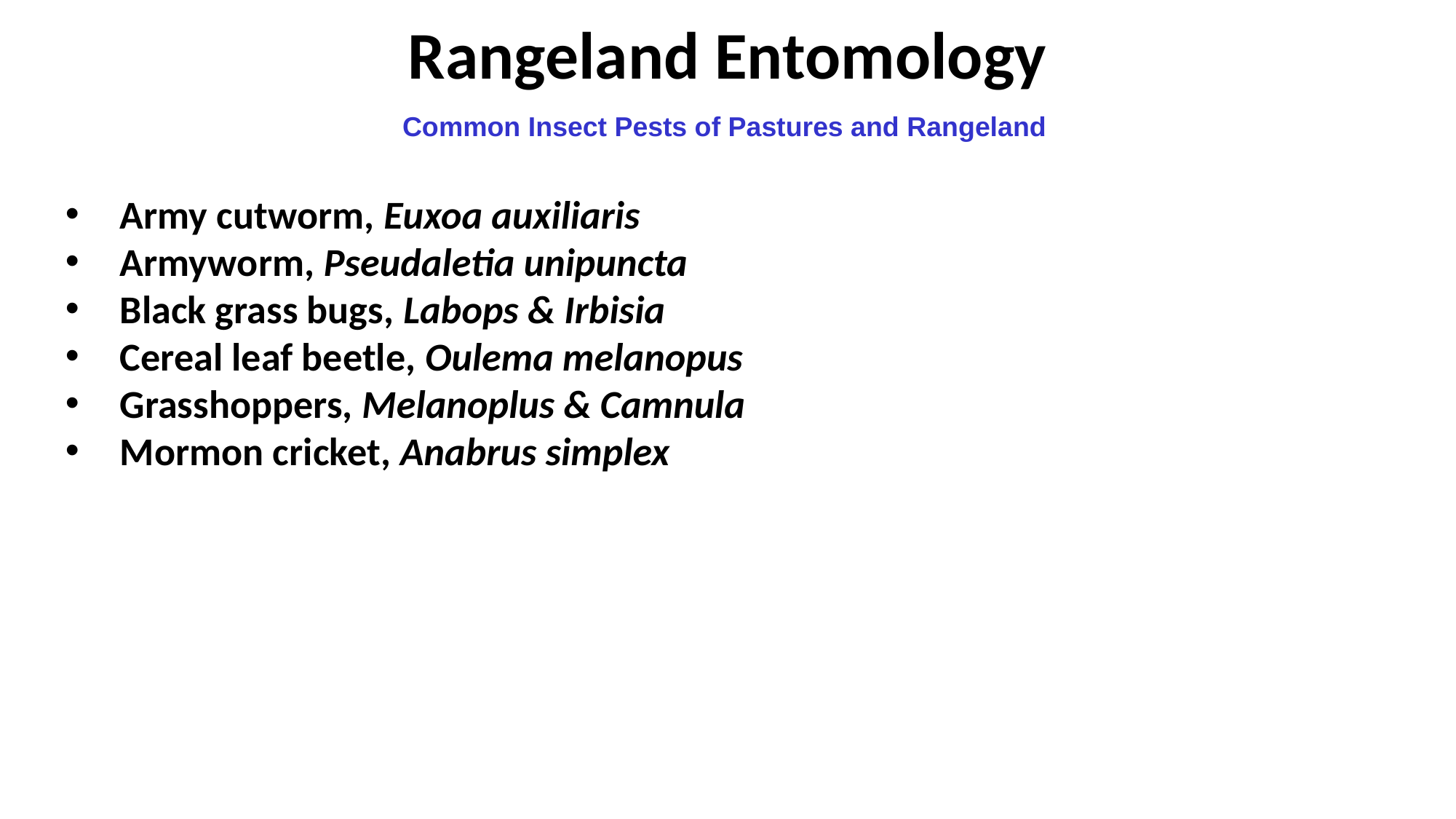

Rangeland Entomology
Common Insect Pests of Pastures and Rangeland
Army cutworm, Euxoa auxiliaris
Armyworm, Pseudaletia unipuncta
Black grass bugs, Labops & Irbisia
Cereal leaf beetle, Oulema melanopus
Grasshoppers, Melanoplus & Camnula
Mormon cricket, Anabrus simplex